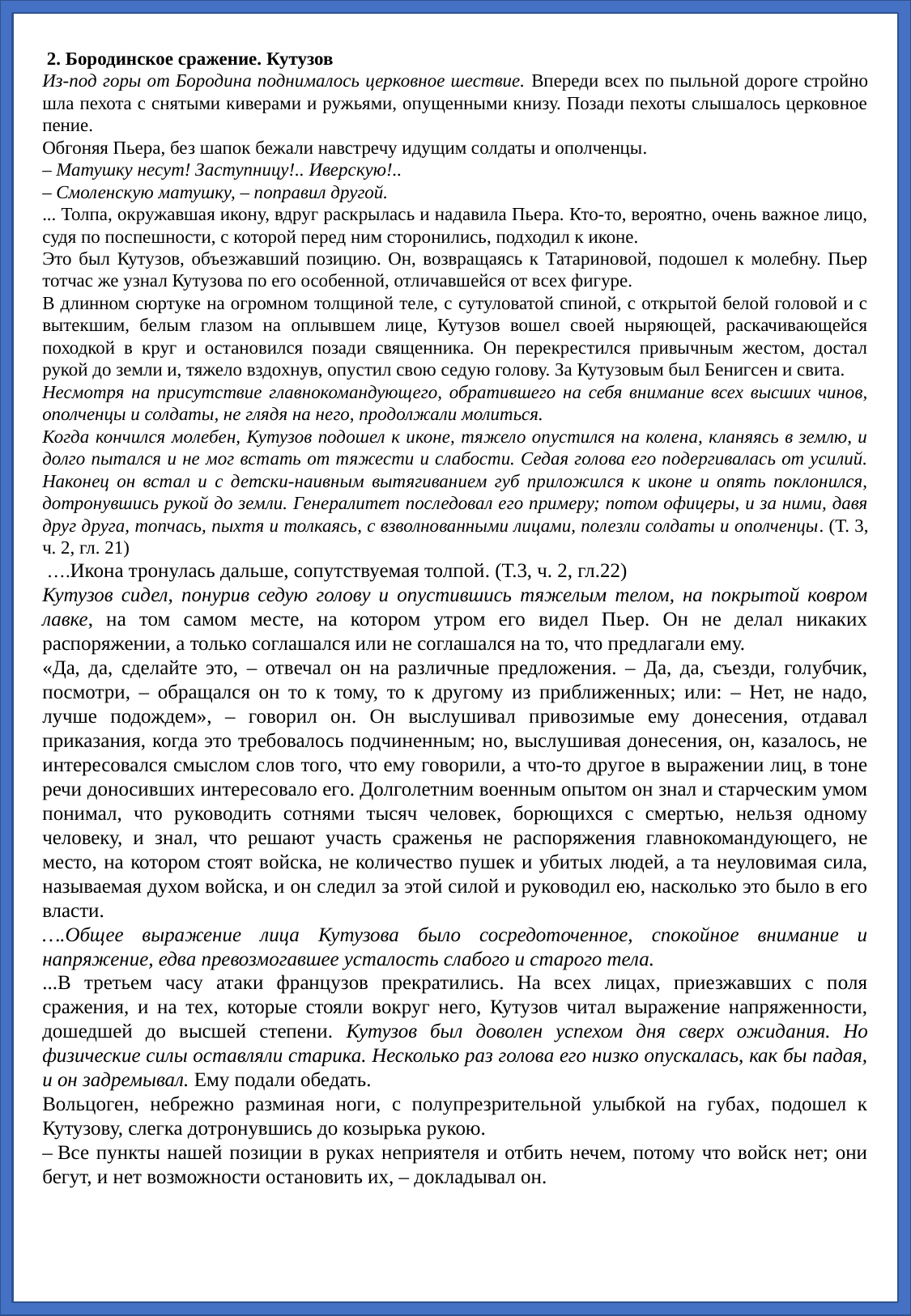

2. Бородинское сражение. Кутузов
Из-под горы от Бородина поднималось церковное шествие. Впереди всех по пыльной дороге стройно шла пехота с снятыми киверами и ружьями, опущенными книзу. Позади пехоты слышалось церковное пение.
Обгоняя Пьера, без шапок бежали навстречу идущим солдаты и ополченцы.
– Матушку несут! Заступницу!.. Иверскую!..
– Смоленскую матушку, – поправил другой.
... Толпа, окружавшая икону, вдруг раскрылась и надавила Пьера. Кто-то, вероятно, очень важное лицо, судя по поспешности, с которой перед ним сторонились, подходил к иконе.
Это был Кутузов, объезжавший позицию. Он, возвращаясь к Татариновой, подошел к молебну. Пьер тотчас же узнал Кутузова по его особенной, отличавшейся от всех фигуре.
В длинном сюртуке на огромном толщиной теле, с сутуловатой спиной, с открытой белой головой и с вытекшим, белым глазом на оплывшем лице, Кутузов вошел своей ныряющей, раскачивающейся походкой в круг и остановился позади священника. Он перекрестился привычным жестом, достал рукой до земли и, тяжело вздохнув, опустил свою седую голову. За Кутузовым был Бенигсен и свита.
Несмотря на присутствие главнокомандующего, обратившего на себя внимание всех высших чинов, ополченцы и солдаты, не глядя на него, продолжали молиться.
Когда кончился молебен, Кутузов подошел к иконе, тяжело опустился на колена, кланяясь в землю, и долго пытался и не мог встать от тяжести и слабости. Седая голова его подергивалась от усилий. Наконец он встал и с детски-наивным вытягиванием губ приложился к иконе и опять поклонился, дотронувшись рукой до земли. Генералитет последовал его примеру; потом офицеры, и за ними, давя друг друга, топчась, пыхтя и толкаясь, с взволнованными лицами, полезли солдаты и ополченцы. (Т. 3, ч. 2, гл. 21)
 ….Икона тронулась дальше, сопутствуемая толпой. (Т.3, ч. 2, гл.22)
Кутузов сидел, понурив седую голову и опустившись тяжелым телом, на покрытой ковром лавке, на том самом месте, на котором утром его видел Пьер. Он не делал никаких распоряжении, а только соглашался или не соглашался на то, что предлагали ему.
«Да, да, сделайте это, – отвечал он на различные предложения. – Да, да, съезди, голубчик, посмотри, – обращался он то к тому, то к другому из приближенных; или: – Нет, не надо, лучше подождем», – говорил он. Он выслушивал привозимые ему донесения, отдавал приказания, когда это требовалось подчиненным; но, выслушивая донесения, он, казалось, не интересовался смыслом слов того, что ему говорили, а что-то другое в выражении лиц, в тоне речи доносивших интересовало его. Долголетним военным опытом он знал и старческим умом понимал, что руководить сотнями тысяч человек, борющихся с смертью, нельзя одному человеку, и знал, что решают участь сраженья не распоряжения главнокомандующего, не место, на котором стоят войска, не количество пушек и убитых людей, а та неуловимая сила, называемая духом войска, и он следил за этой силой и руководил ею, насколько это было в его власти.
….Общее выражение лица Кутузова было сосредоточенное, спокойное внимание и напряжение, едва превозмогавшее усталость слабого и старого тела.
...В третьем часу атаки французов прекратились. На всех лицах, приезжавших с поля сражения, и на тех, которые стояли вокруг него, Кутузов читал выражение напряженности, дошедшей до высшей степени. Кутузов был доволен успехом дня сверх ожидания. Но физические силы оставляли старика. Несколько раз голова его низко опускалась, как бы падая, и он задремывал. Ему подали обедать.
Вольцоген, небрежно разминая ноги, с полупрезрительной улыбкой на губах, подошел к Кутузову, слегка дотронувшись до козырька рукою.
– Все пункты нашей позиции в руках неприятеля и отбить нечем, потому что войск нет; они бегут, и нет возможности остановить их, – докладывал он.